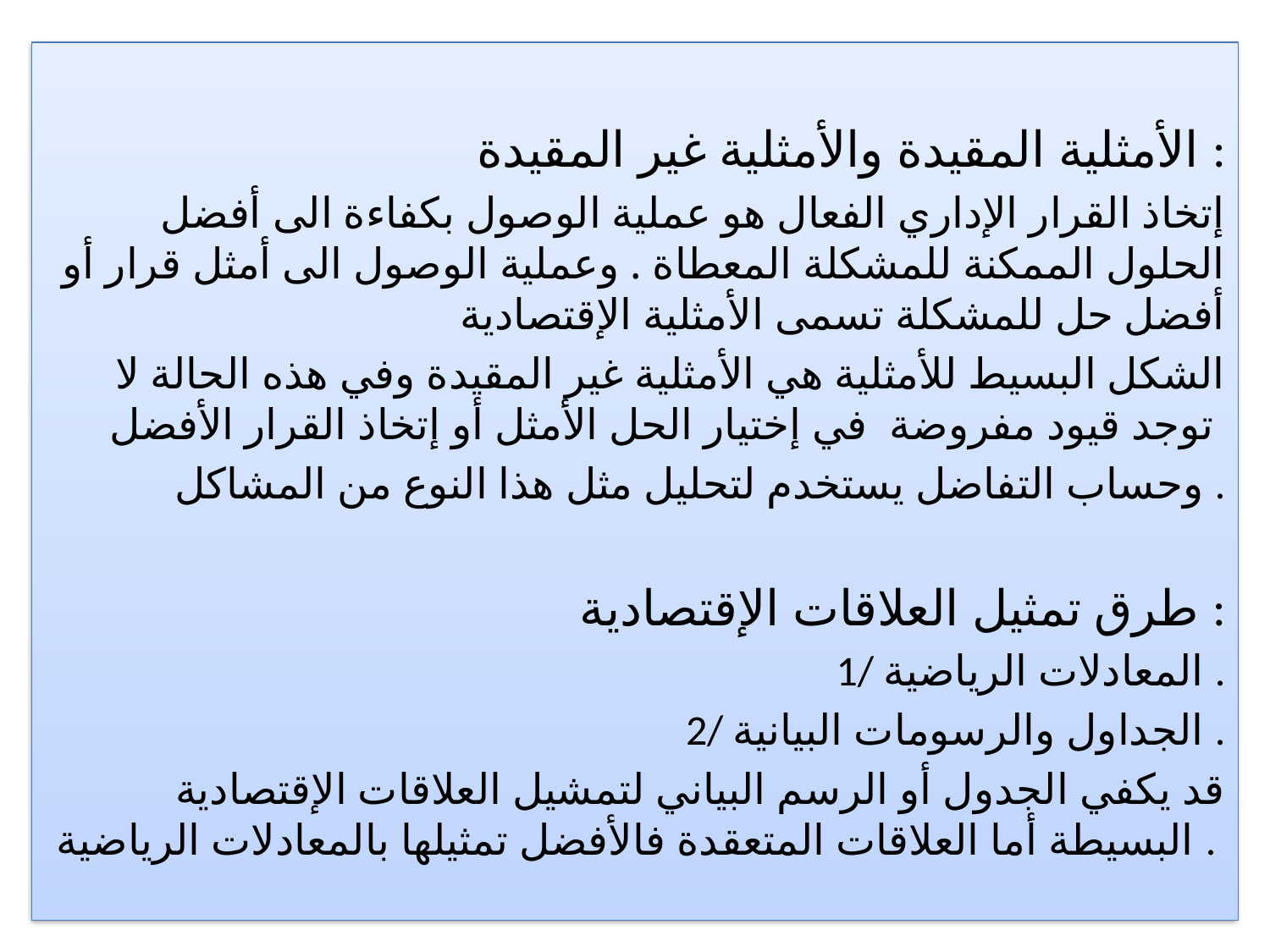

الأمثلية المقيدة والأمثلية غير المقيدة :
إتخاذ القرار الإداري الفعال هو عملية الوصول بكفاءة الى أفضل الحلول الممكنة للمشكلة المعطاة . وعملية الوصول الى أمثل قرار أو أفضل حل للمشكلة تسمى الأمثلية الإقتصادية
الشكل البسيط للأمثلية هي الأمثلية غير المقيدة وفي هذه الحالة لا توجد قيود مفروضة  في إختيار الحل الأمثل أو إتخاذ القرار الأفضل
وحساب التفاضل يستخدم لتحليل مثل هذا النوع من المشاكل .

طرق تمثيل العلاقات الإقتصادية :
1/ المعادلات الرياضية .
2/ الجداول والرسومات البيانية .
قد يكفي الجدول أو الرسم البياني لتمشيل العلاقات الإقتصادية البسيطة أما العلاقات المتعقدة فالأفضل تمثيلها بالمعادلات الرياضية .